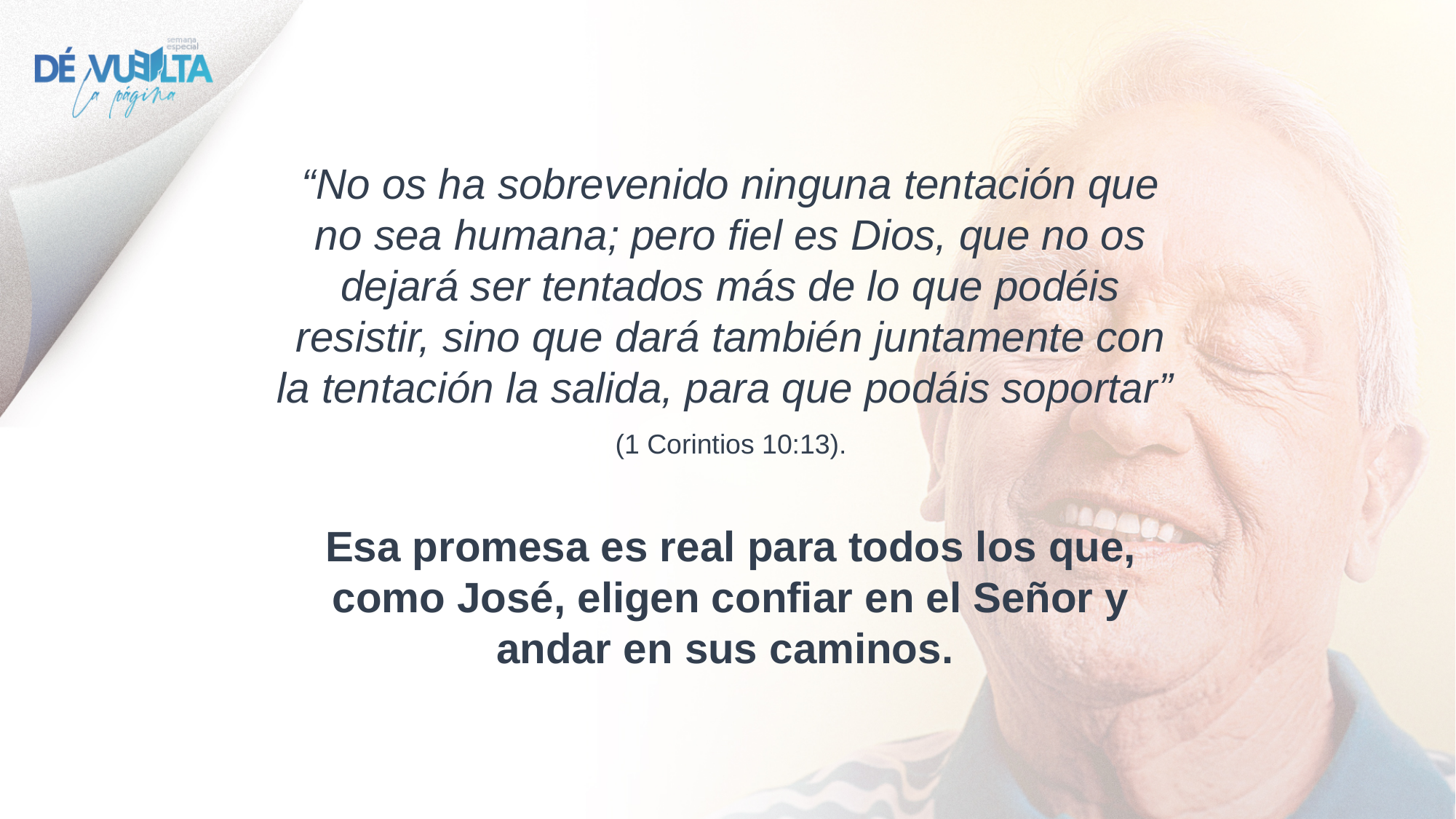

“No os ha sobrevenido ninguna tentación que no sea humana; pero fiel es Dios, que no os dejará ser tentados más de lo que podéis resistir, sino que dará también juntamente con la tentación la salida, para que podáis soportar”
(1 Corintios 10:13).

Esa promesa es real para todos los que, como José, eligen confiar en el Señor y andar en sus caminos.